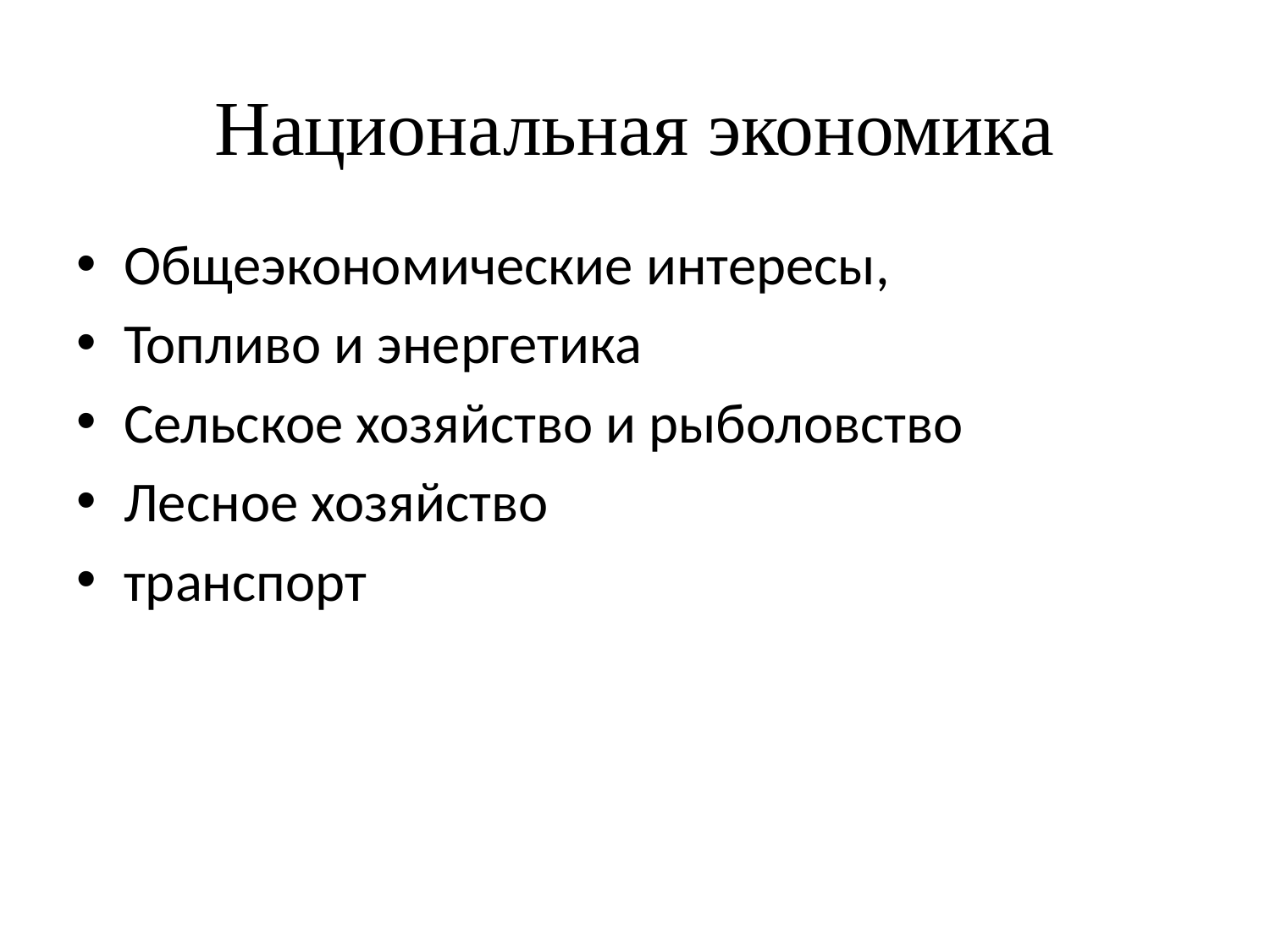

# Национальная экономика
Общеэкономические интересы,
Топливо и энергетика
Сельское хозяйство и рыболовство
Лесное хозяйство
транспорт